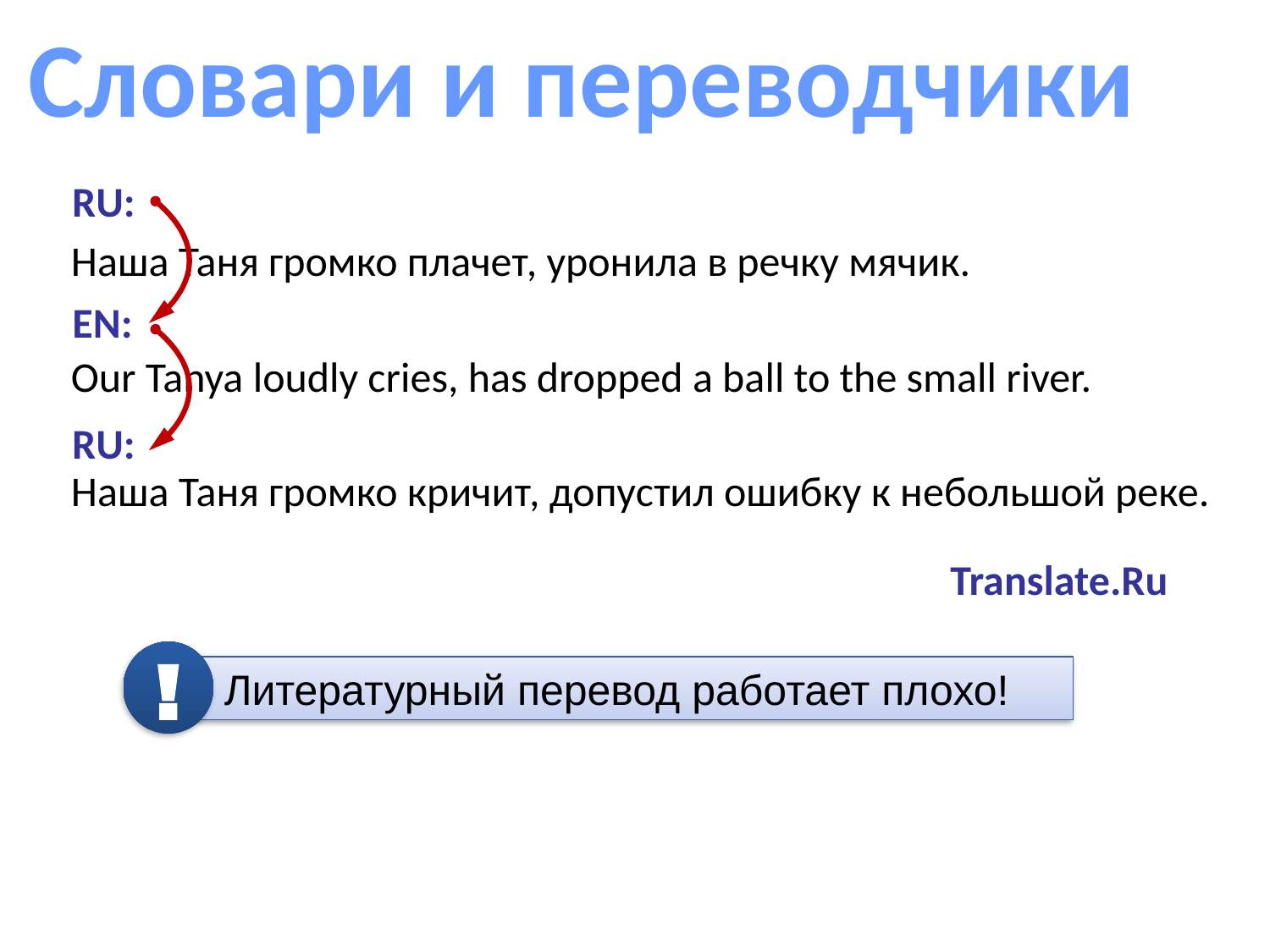

Словари и переводчики
RU:

Наша Таня громко плачет, уронила в речку мячик.
EN:

Our Tanya loudly cries, has dropped a ball to the small river.
RU:
Наша Таня громко кричит, допустил ошибку к небольшой реке.
Translate.Ru
!
  Литературный перевод работает плохо!